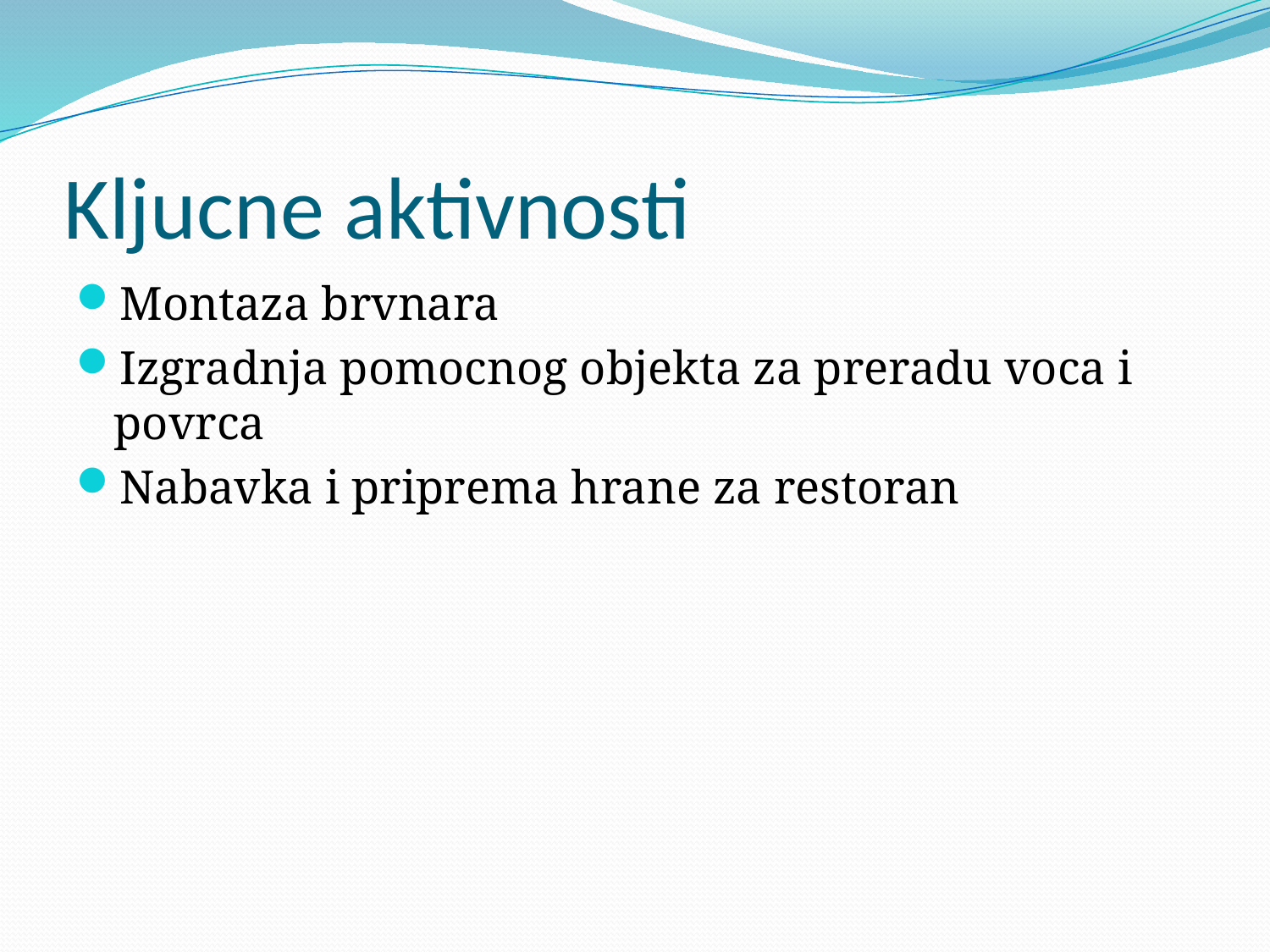

# Kljucne aktivnosti
Montaza brvnara
Izgradnja pomocnog objekta za preradu voca i povrca
Nabavka i priprema hrane za restoran